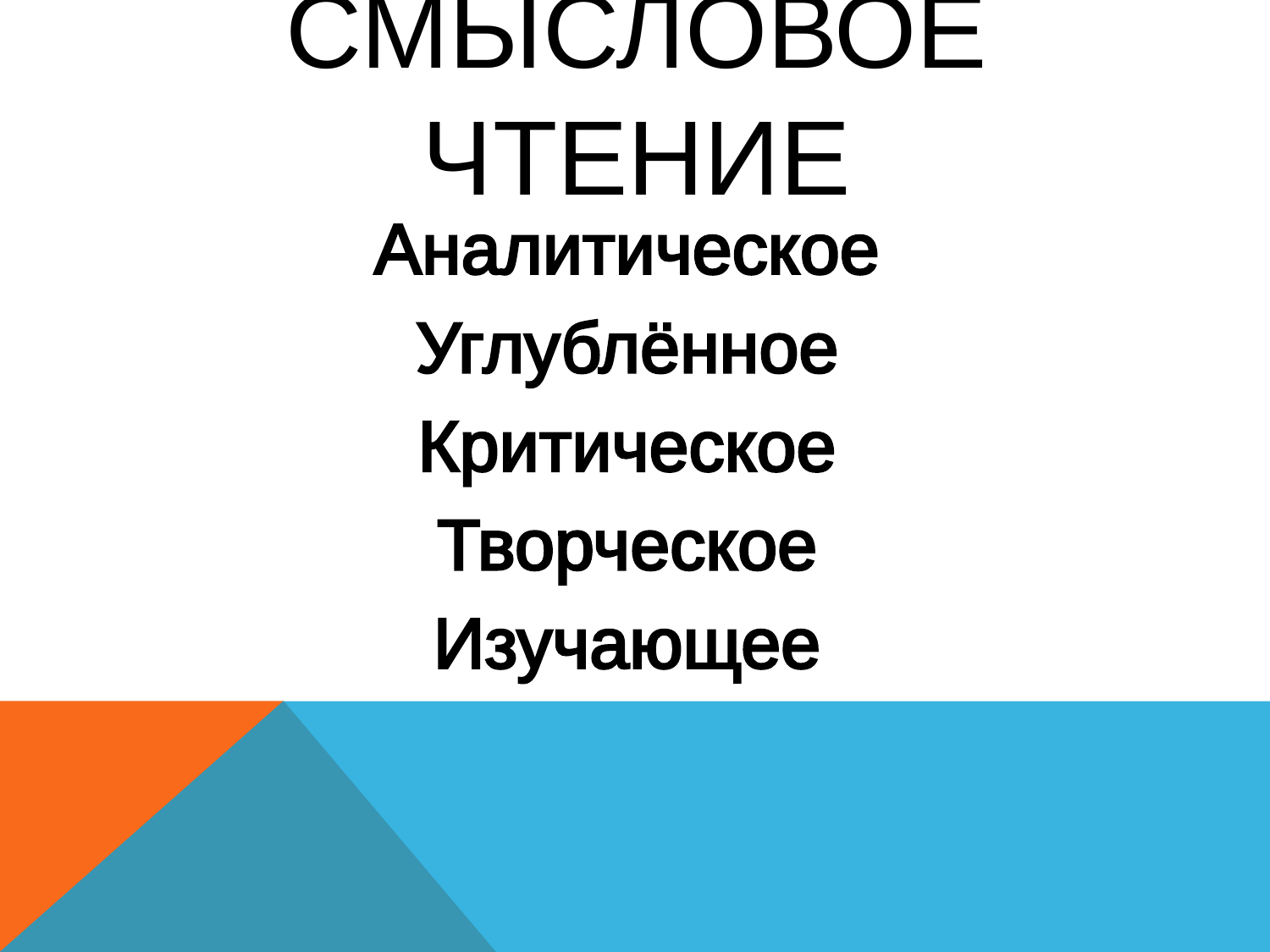

# Смысловое чтение
Аналитическое
Углублённое
Критическое
Творческое
Изучающее